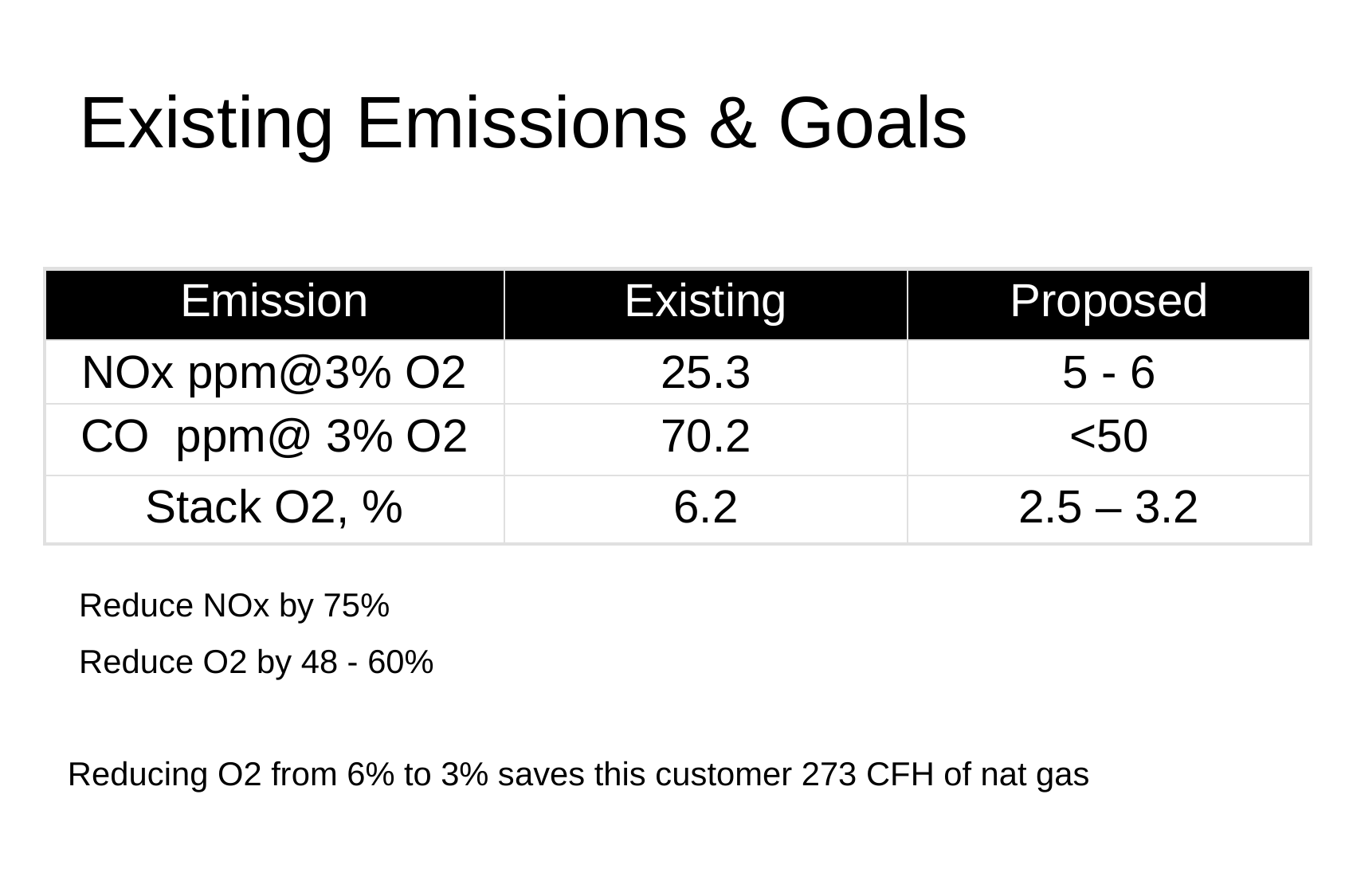

Existing Emissions & Goals
| Emission | Existing | Proposed |
| --- | --- | --- |
| NOx ppm@3% O2 | 25.3 | 5 - 6 |
| CO ppm@ 3% O2 | 70.2 | <50 |
| Stack O2, % | 6.2 | 2.5 – 3.2 |
Reduce NOx by 75%
Reduce O2 by 48 - 60%
Reducing O2 from 6% to 3% saves this customer 273 CFH of nat gas